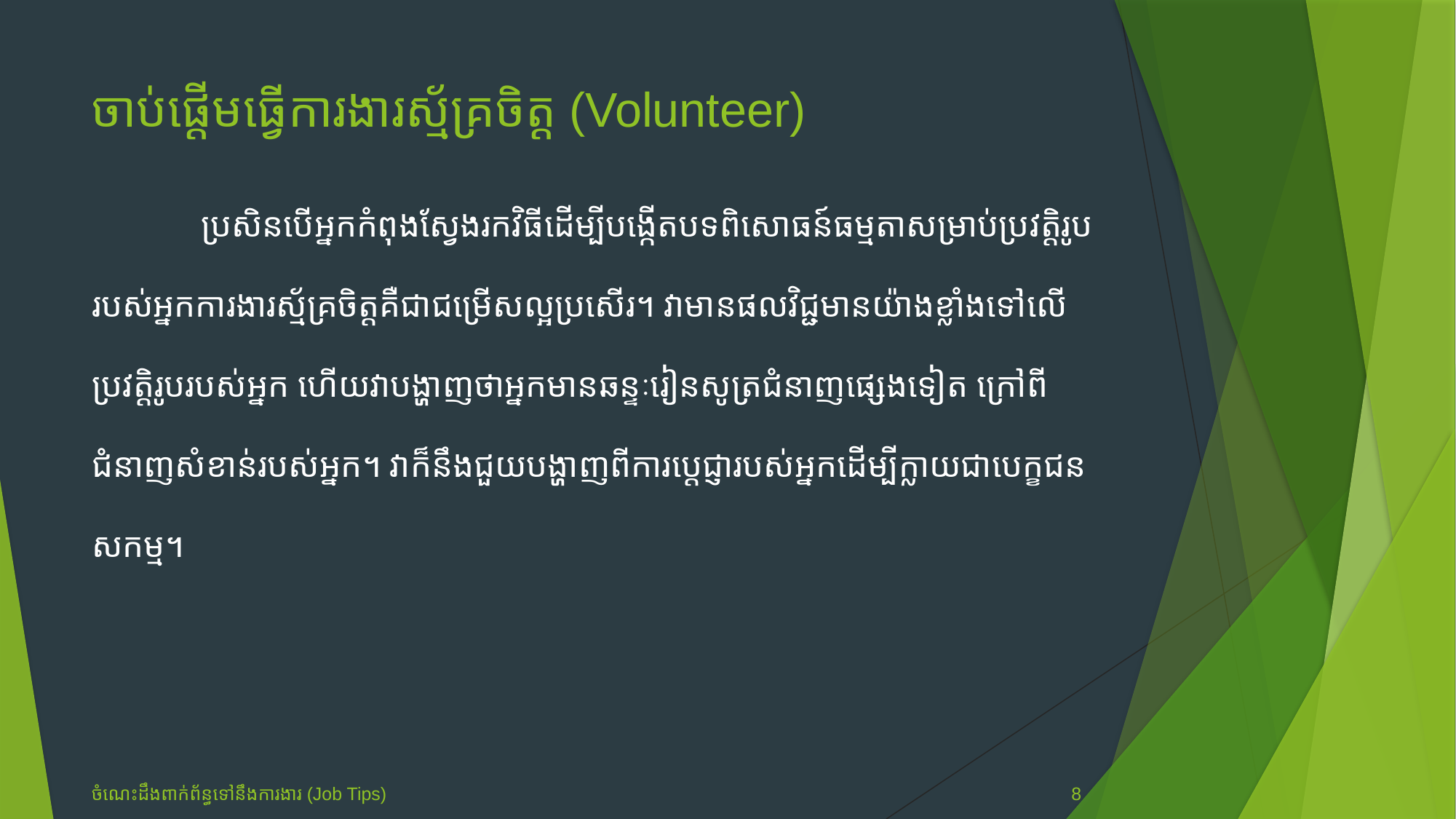

# ចាប់ផ្ដើមធ្វើការងារស្ម័គ្រចិត្ត (Volunteer)
	ប្រសិនបើអ្នកកំពុងស្វែងរកវិធីដើម្បីបង្កើតបទពិសោធន៍ធម្មតាសម្រាប់ប្រវត្តិរូបរបស់អ្នកការងារស្ម័គ្រចិត្តគឺជាជម្រើសល្អប្រសើរ។ វាមានផលវិជ្ជមានយ៉ាងខ្លាំងទៅលើប្រវត្តិរូបរបស់អ្នក ហើយវាបង្ហាញថាអ្នកមានឆន្ទៈរៀនសូត្រជំនាញផ្សេងទៀត ក្រៅពីជំនាញសំខាន់របស់អ្នក។ វាក៏នឹងជួយបង្ហាញពីការប្តេជ្ញារបស់អ្នកដើម្បីក្លាយជាបេក្ខជនសកម្ម។
ចំណេះដឹងពាក់ព័ន្ធទៅនឹងការងារ (Job Tips)
8